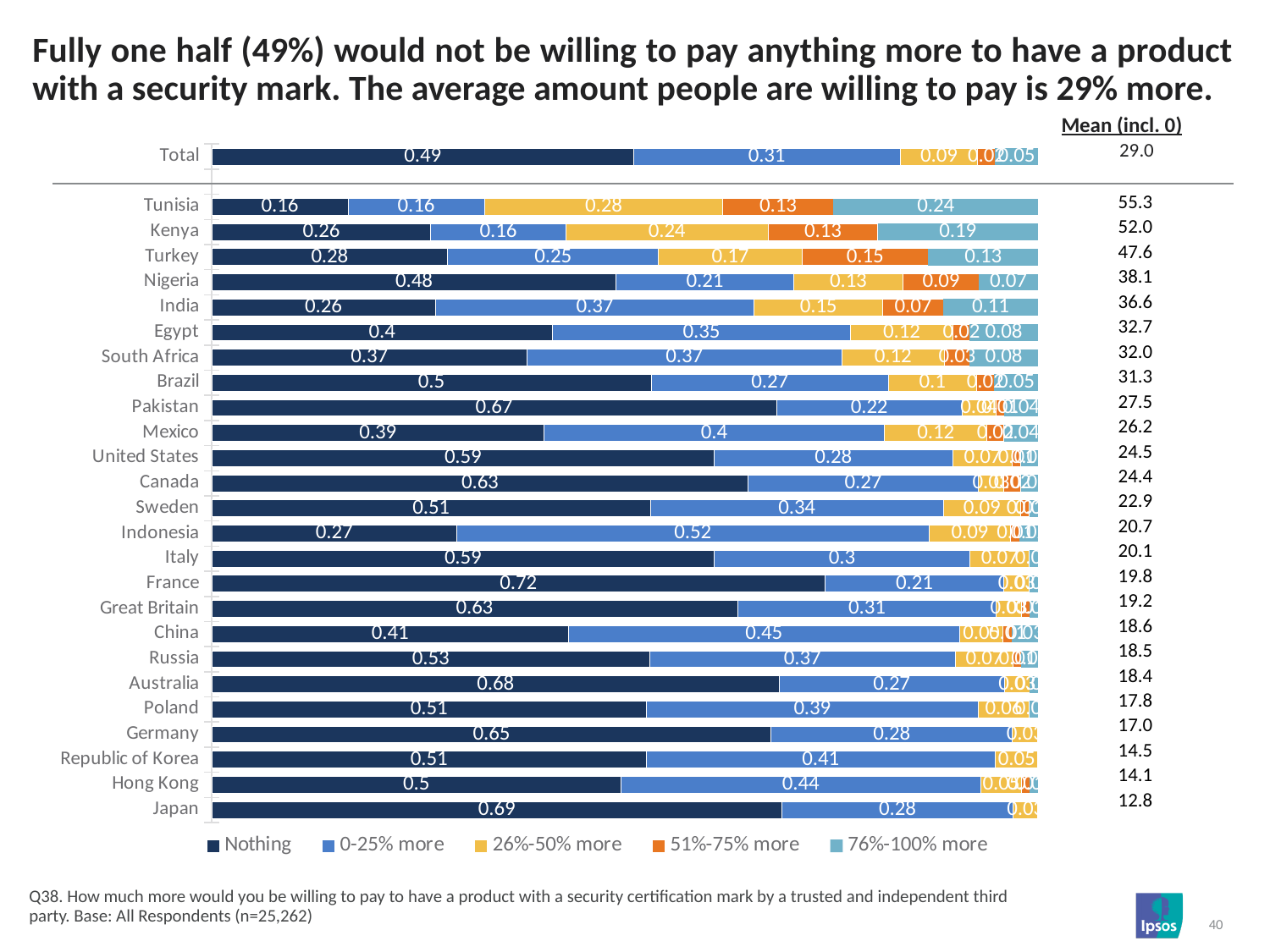

# Fully one half (49%) would not be willing to pay anything more to have a product with a security mark. The average amount people are willing to pay is 29% more.
|  |
| --- |
| Mean (incl. 0) |

### Chart

| Category | Nothing | 0-25% more | 26%-50% more | 51%-75% more | 76%-100% more |
|---|---|---|---|---|---|
| Total | 0.49 | 0.31 | 0.09 | 0.02 | 0.05 |
|  | None | None | None | None | None |
| Tunisia | 0.16 | 0.16 | 0.28 | 0.13 | 0.24 |
| Kenya | 0.26 | 0.16 | 0.24 | 0.13 | 0.19 |
| Turkey | 0.28 | 0.25 | 0.17 | 0.15 | 0.13 |
| Nigeria | 0.48 | 0.21 | 0.13 | 0.09 | 0.07 |
| India | 0.26 | 0.37 | 0.15 | 0.07 | 0.11 |
| Egypt | 0.4 | 0.35 | 0.12 | 0.02 | 0.08 |
| South Africa | 0.37 | 0.37 | 0.12 | 0.03 | 0.08 |
| Brazil | 0.5 | 0.27 | 0.1 | 0.02 | 0.05 |
| Pakistan | 0.67 | 0.22 | 0.04 | 0.01 | 0.04 |
| Mexico | 0.39 | 0.4 | 0.12 | 0.02 | 0.04 |
| United States | 0.59 | 0.28 | 0.07 | 0.01 | 0.02 |
| Canada | 0.63 | 0.27 | 0.03 | 0.02 | 0.02 |
| Sweden | 0.51 | 0.34 | 0.09 | 0.01 | 0.01 |
| Indonesia | 0.27 | 0.52 | 0.09 | 0.01 | 0.02 |
| Italy | 0.59 | 0.3 | 0.07 | None | 0.01 |
| France | 0.72 | 0.21 | 0.03 | None | 0.01 |
| Great Britain | 0.63 | 0.31 | 0.03 | 0.01 | 0.01 |
| China | 0.41 | 0.45 | 0.05 | 0.01 | 0.03 |
| Russia | 0.53 | 0.37 | 0.07 | 0.01 | 0.02 |
| Australia | 0.68 | 0.27 | 0.03 | None | 0.01 |
| Poland | 0.51 | 0.39 | 0.06 | None | 0.01 |
| Germany | 0.65 | 0.28 | 0.03 | None | None |
| Republic of Korea | 0.51 | 0.41 | 0.05 | None | None |
| Hong Kong | 0.5 | 0.44 | 0.05 | 0.01 | 0.01 |
| Japan | 0.69 | 0.28 | 0.03 | None | None |
29.0
| 55.3 |
| --- |
| 52.0 |
| 47.6 |
| 38.1 |
| 36.6 |
| 32.7 |
| 32.0 |
| 31.3 |
| 27.5 |
| 26.2 |
| 24.5 |
| 24.4 |
| 22.9 |
| 20.7 |
| 20.1 |
| 19.8 |
| 19.2 |
| 18.6 |
| 18.5 |
| 18.4 |
| 17.8 |
| 17.0 |
| 14.5 |
| 14.1 |
| 12.8 |
Q38. How much more would you be willing to pay to have a product with a security certification mark by a trusted and independent third party. Base: All Respondents (n=25,262)